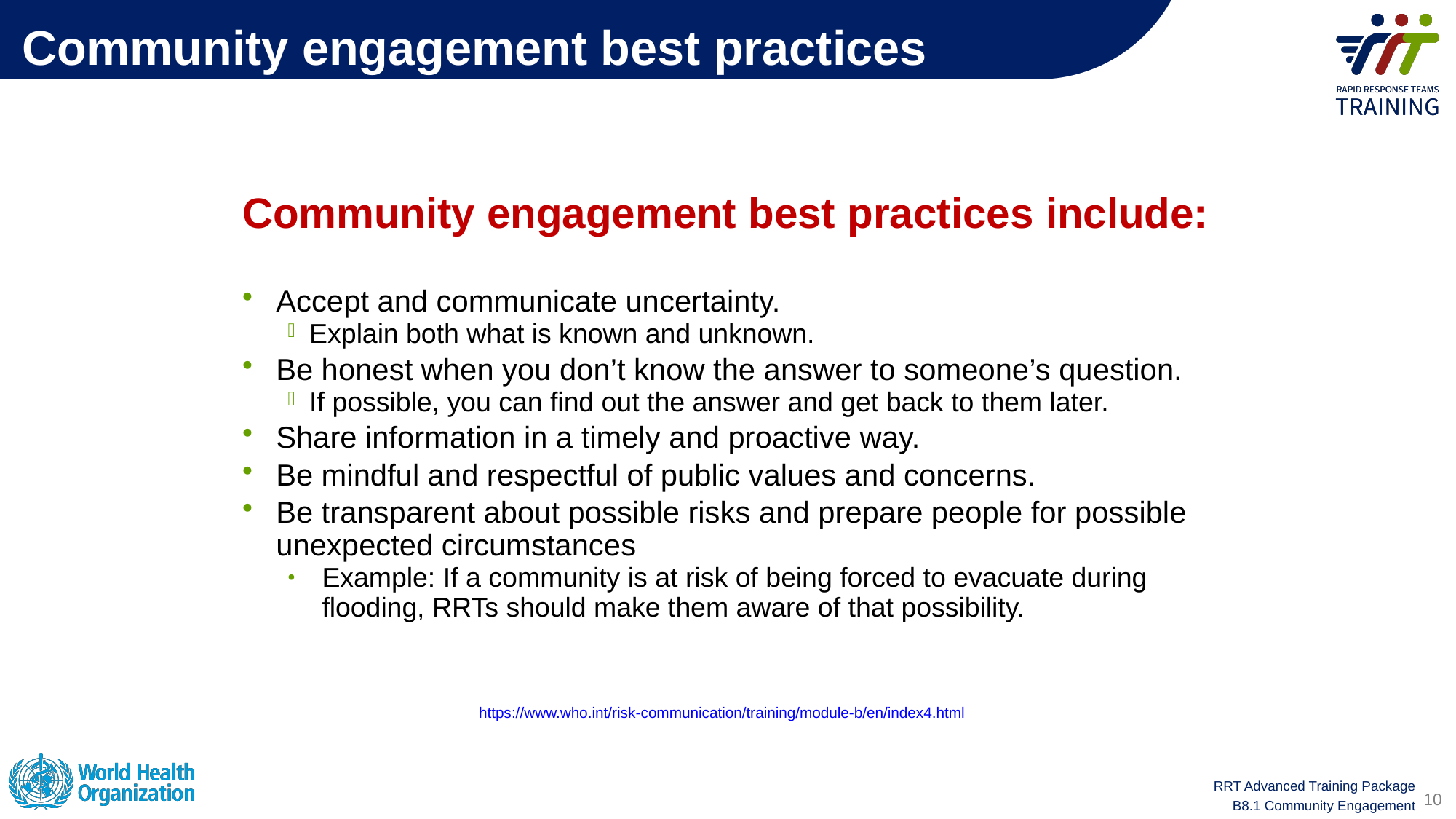

Community engagement best practices
Community engagement best practices include:

Accept and communicate uncertainty.
Explain both what is known and unknown.
Be honest when you don’t know the answer to someone’s question.
If possible, you can find out the answer and get back to them later.
Share information in a timely and proactive way.
Be mindful and respectful of public values and concerns.
Be transparent about possible risks and prepare people for possible unexpected circumstances
Example: If a community is at risk of being forced to evacuate during flooding, RRTs should make them aware of that possibility.
https://www.who.int/risk-communication/training/module-b/en/index4.html